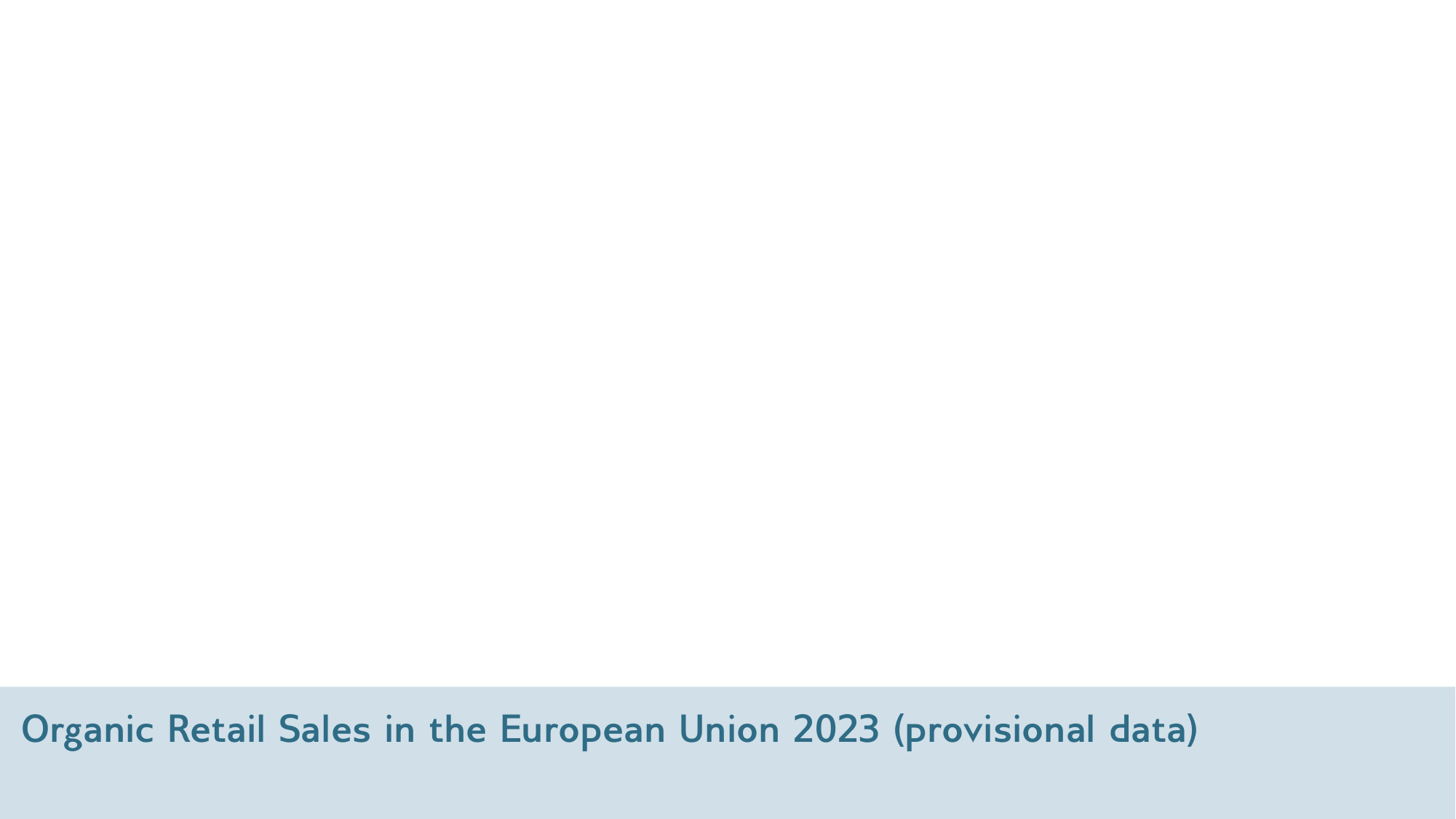

Organic Retail Sales in the European Union 2023 (provisional data)